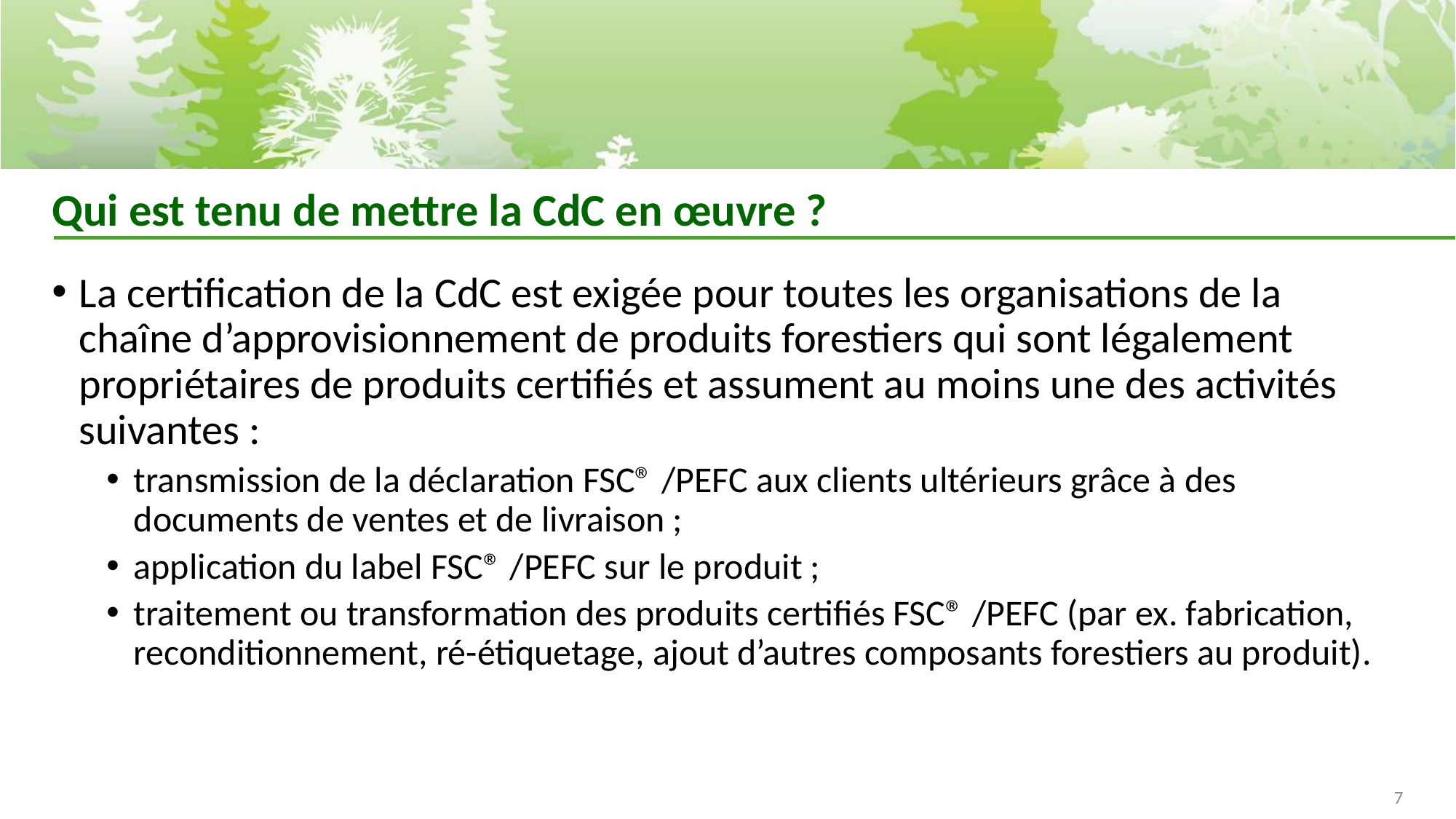

# Qui est tenu de mettre la CdC en œuvre ?
La certification de la CdC est exigée pour toutes les organisations de la chaîne d’approvisionnement de produits forestiers qui sont légalement propriétaires de produits certifiés et assument au moins une des activités suivantes :
transmission de la déclaration FSC® /PEFC aux clients ultérieurs grâce à des documents de ventes et de livraison ;
application du label FSC® /PEFC sur le produit ;
traitement ou transformation des produits certifiés FSC® /PEFC (par ex. fabrication, reconditionnement, ré-étiquetage, ajout d’autres composants forestiers au produit).
7